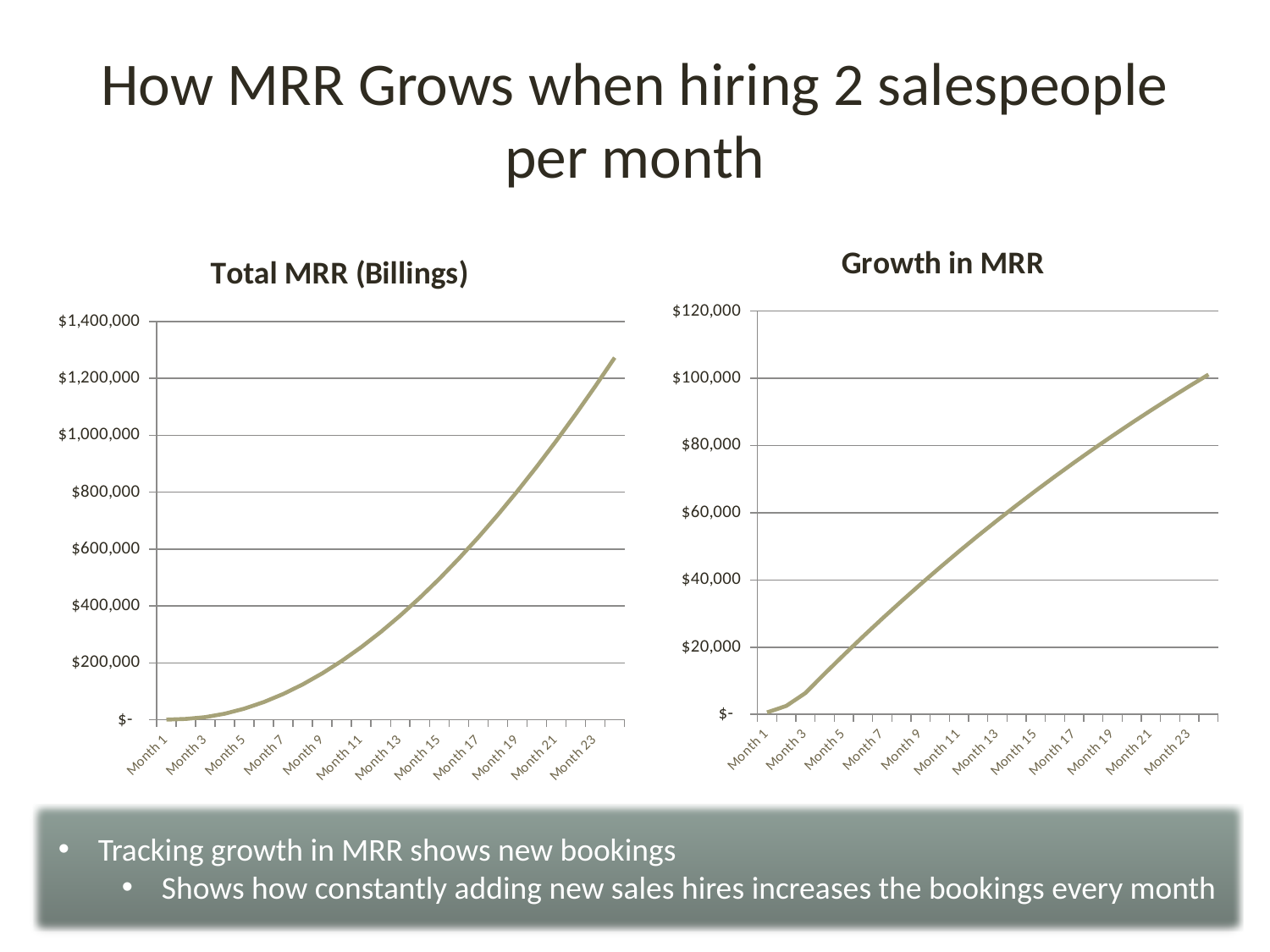

# How MRR Grows when hiring 2 salespeople per month

### Chart: Growth in MRR

| Category | Growth in MRR |
|---|---|
| Month 1 | 590.2777777777778 |
| Month 2 | 2523.4375000000005 |
| Month 3 | 6356.184895833335 |
| Month 4 | 12100.058051215277 |
| Month 5 | 17700.334377712672 |
| Month 6 | 23160.60379604763 |
| Month 7 | 28484.366478924225 |
| Month 8 | 33675.0350947289 |
| Month 9 | 38735.93699513844 |
| Month 10 | 43670.31634803777 |
| Month 11 | 48481.336217114585 |
| Month 12 | 53172.08058946449 |
| Month 13 | 57745.55635250569 |
| Month 14 | 62204.695221470785 |
| Month 15 | 66552.35561871185 |
| Month 16 | 70791.32450602175 |
| Month 17 | 74924.31917114893 |
| Month 18 | 78953.98896964814 |
| Month 19 | 82882.91702318471 |
| Month 20 | 86713.62187538284 |
| Month 21 | 90448.55910627602 |
| Month 22 | 94090.12290639686 |
| Month 23 | 97640.64761151467 |
| Month 24 | 101102.40919900453 |

### Chart:

| Category | Total MRR (Billings) |
|---|---|
| Month 1 | 590.2777777777778 |
| Month 2 | 3113.7152777777783 |
| Month 3 | 9469.900173611113 |
| Month 4 | 21569.95822482639 |
| Month 5 | 39270.29260253906 |
| Month 6 | 62430.896398586694 |
| Month 7 | 90915.26287751092 |
| Month 8 | 124590.29797223982 |
| Month 9 | 163326.23496737826 |
| Month 10 | 206996.55131541603 |
| Month 11 | 255477.8875325306 |
| Month 12 | 308649.9681219951 |
| Month 13 | 366395.5244745008 |
| Month 14 | 428600.2196959716 |
| Month 15 | 495152.57531468343 |
| Month 16 | 565943.8998207052 |
| Month 17 | 640868.2189918541 |
| Month 18 | 719822.2079615023 |
| Month 19 | 802705.124984687 |
| Month 20 | 889418.7468600698 |
| Month 21 | 979867.3059663458 |
| Month 22 | 1073957.4288727427 |
| Month 23 | 1171598.0764842574 |
| Month 24 | 1272700.4856832619 |
Tracking growth in MRR shows new bookings
Shows how constantly adding new sales hires increases the bookings every month